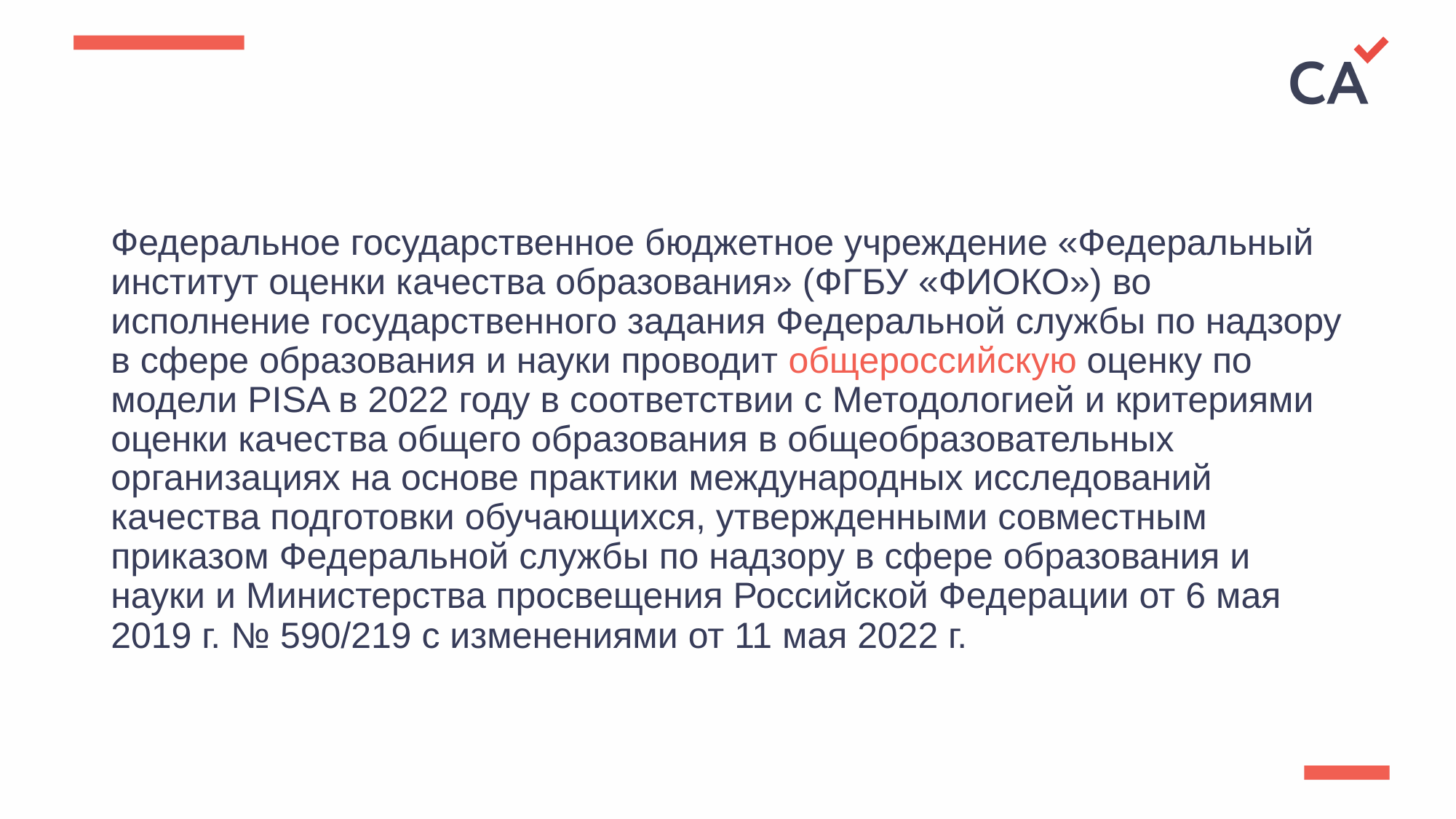

Федеральное государственное бюджетное учреждение «Федеральный институт оценки качества образования» (ФГБУ «ФИОКО») во исполнение государственного задания Федеральной службы по надзору в сфере образования и науки проводит общероссийскую оценку по модели PISA в 2022 году в соответствии с Методологией и критериями оценки качества общего образования в общеобразовательных организациях на основе практики международных исследований качества подготовки обучающихся, утвержденными совместным приказом Федеральной службы по надзору в сфере образования и науки и Министерства просвещения Российской Федерации от 6 мая 2019 г. № 590/219 с изменениями от 11 мая 2022 г.